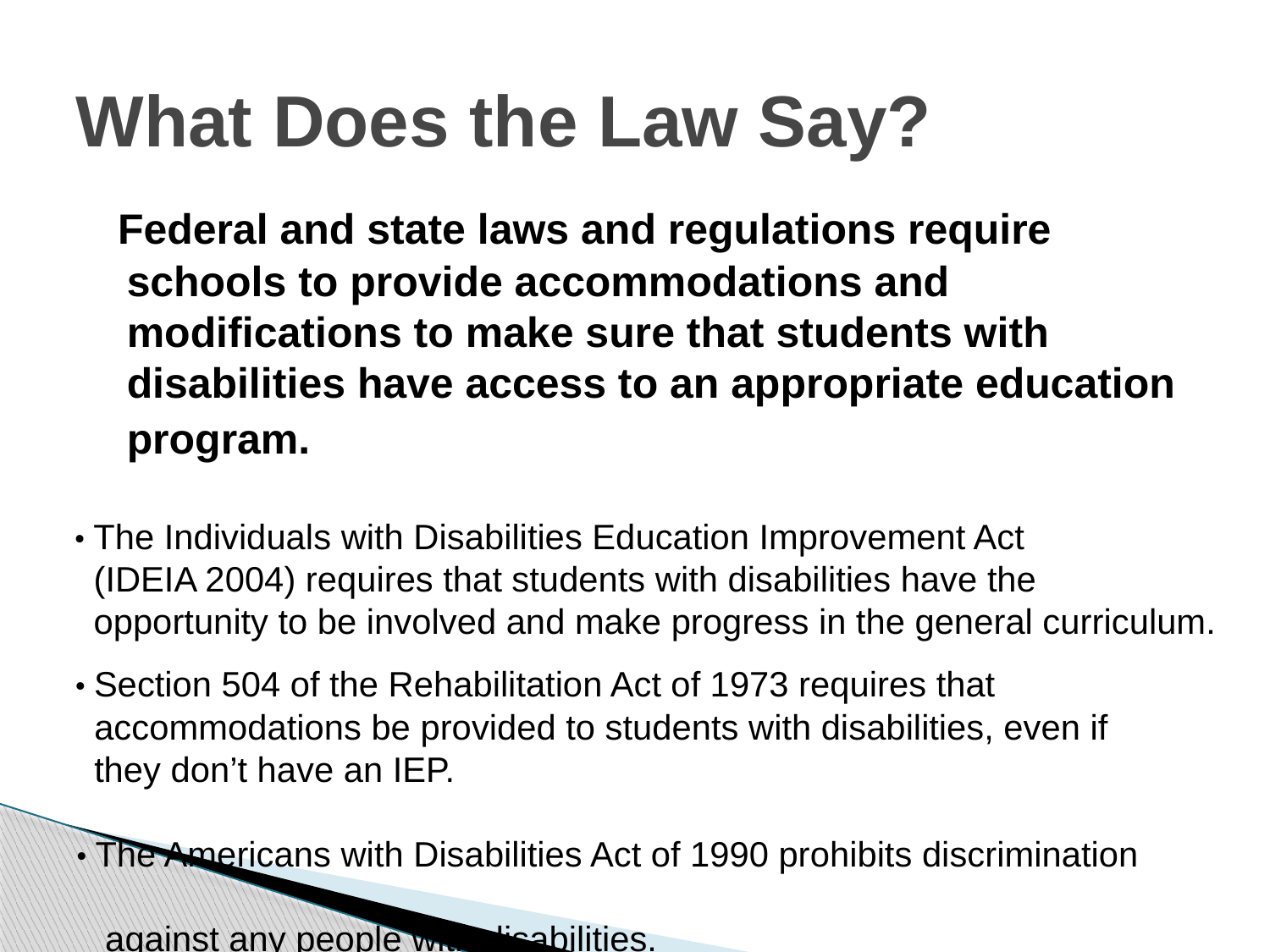

# What Does the Law Say?
  Federal and state laws and regulations require schools to provide accommodations and modifications to make sure that students with disabilities have access to an appropriate education program.

• The Individuals with Disabilities Education Improvement Act
  (IDEIA 2004) requires that students with disabilities have the
  opportunity to be involved and make progress in the general curriculum.

• Section 504 of the Rehabilitation Act of 1973 requires that
  accommodations be provided to students with disabilities, even if
  they don’t have an IEP.
• The Americans with Disabilities Act of 1990 prohibits discrimination
   against any people with disabilities.